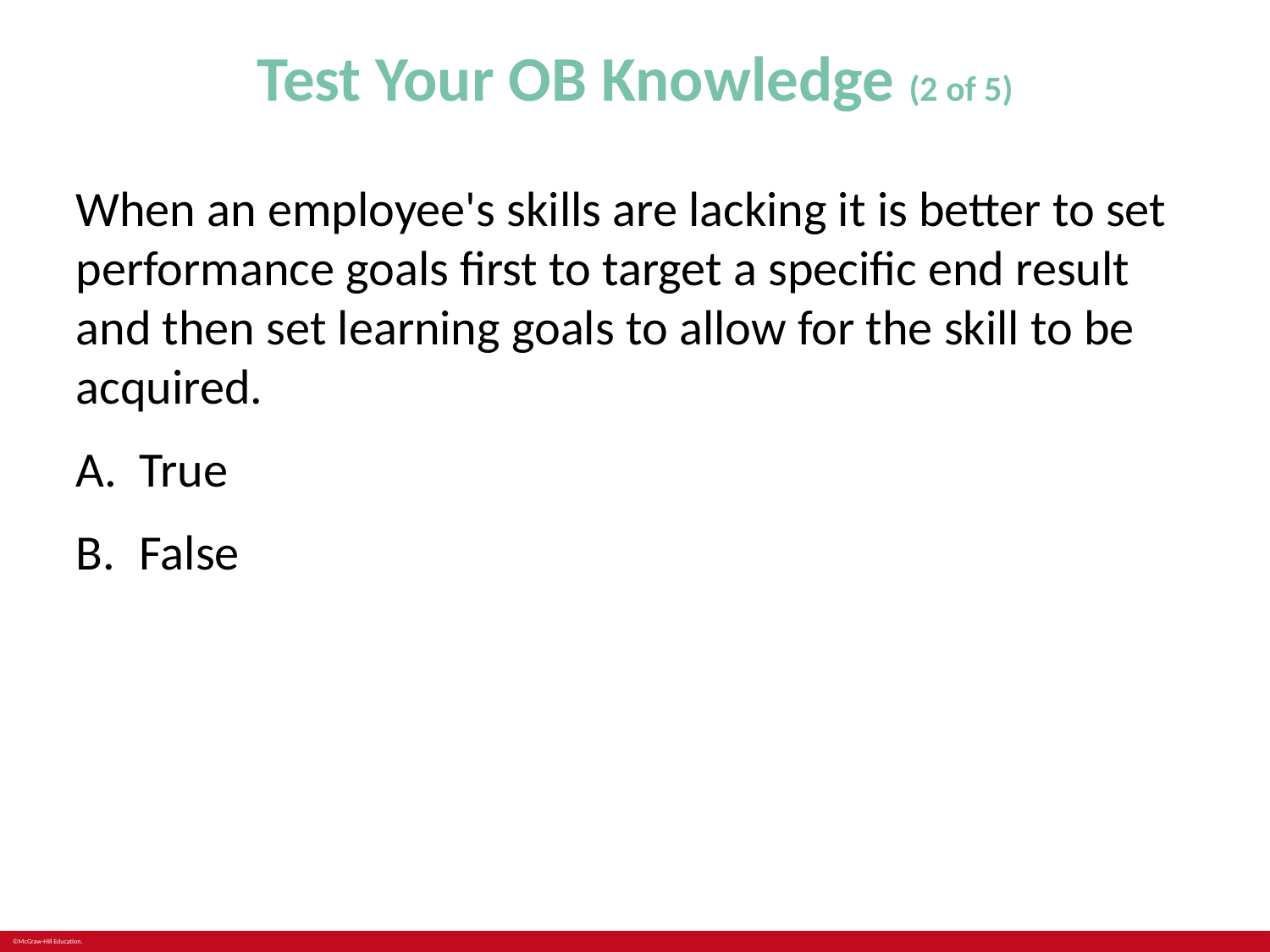

# Test Your OB Knowledge (2 of 5)
When an employee's skills are lacking it is better to set performance goals first to target a specific end result and then set learning goals to allow for the skill to be acquired.
True
False